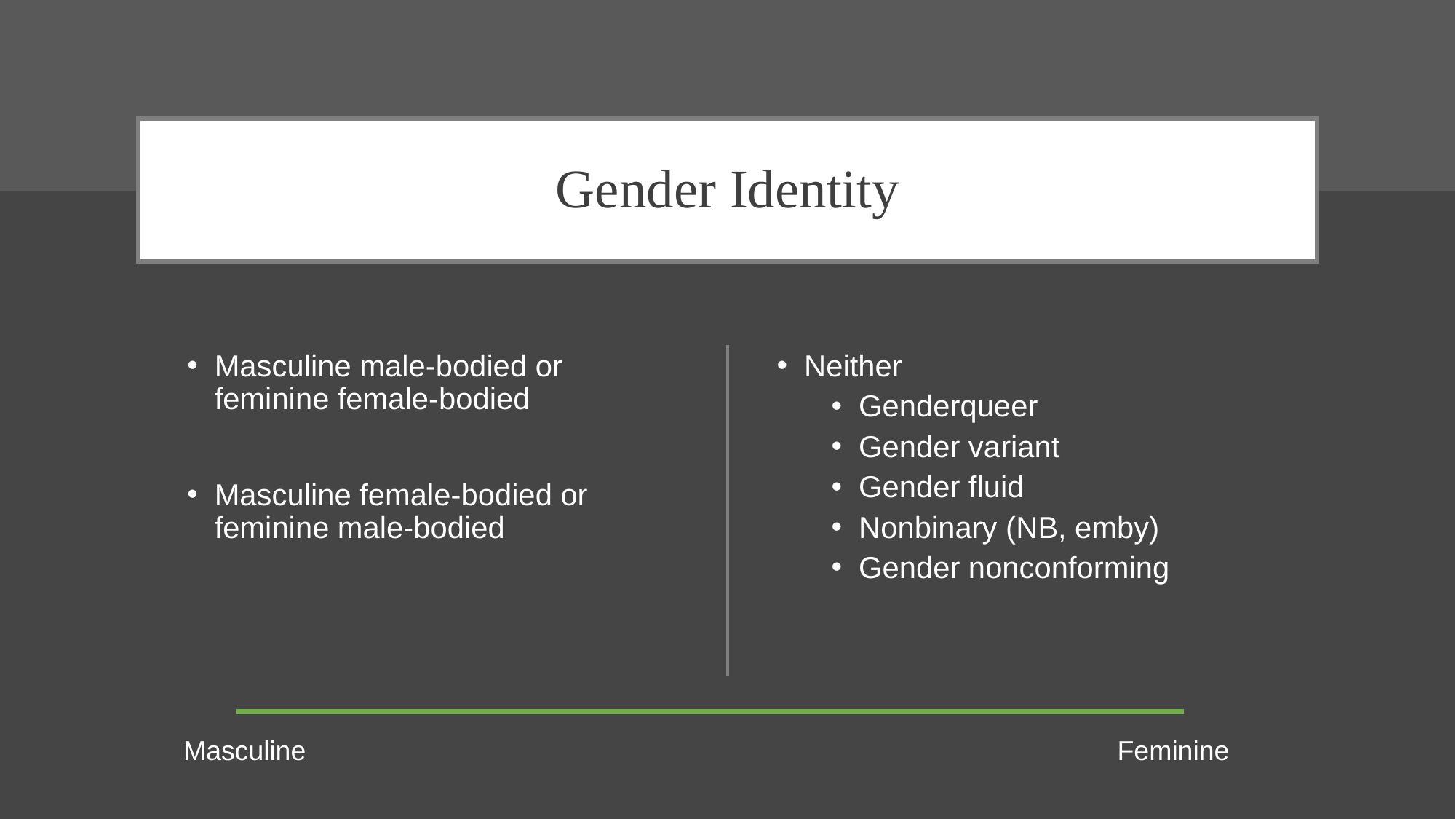

# Gender Identity
Masculine male-bodied or feminine female-bodied

Masculine female-bodied or feminine male-bodied

Neither
Genderqueer
Gender variant
Gender fluid
Nonbinary (NB, emby)
Gender nonconforming

Masculine
Feminine